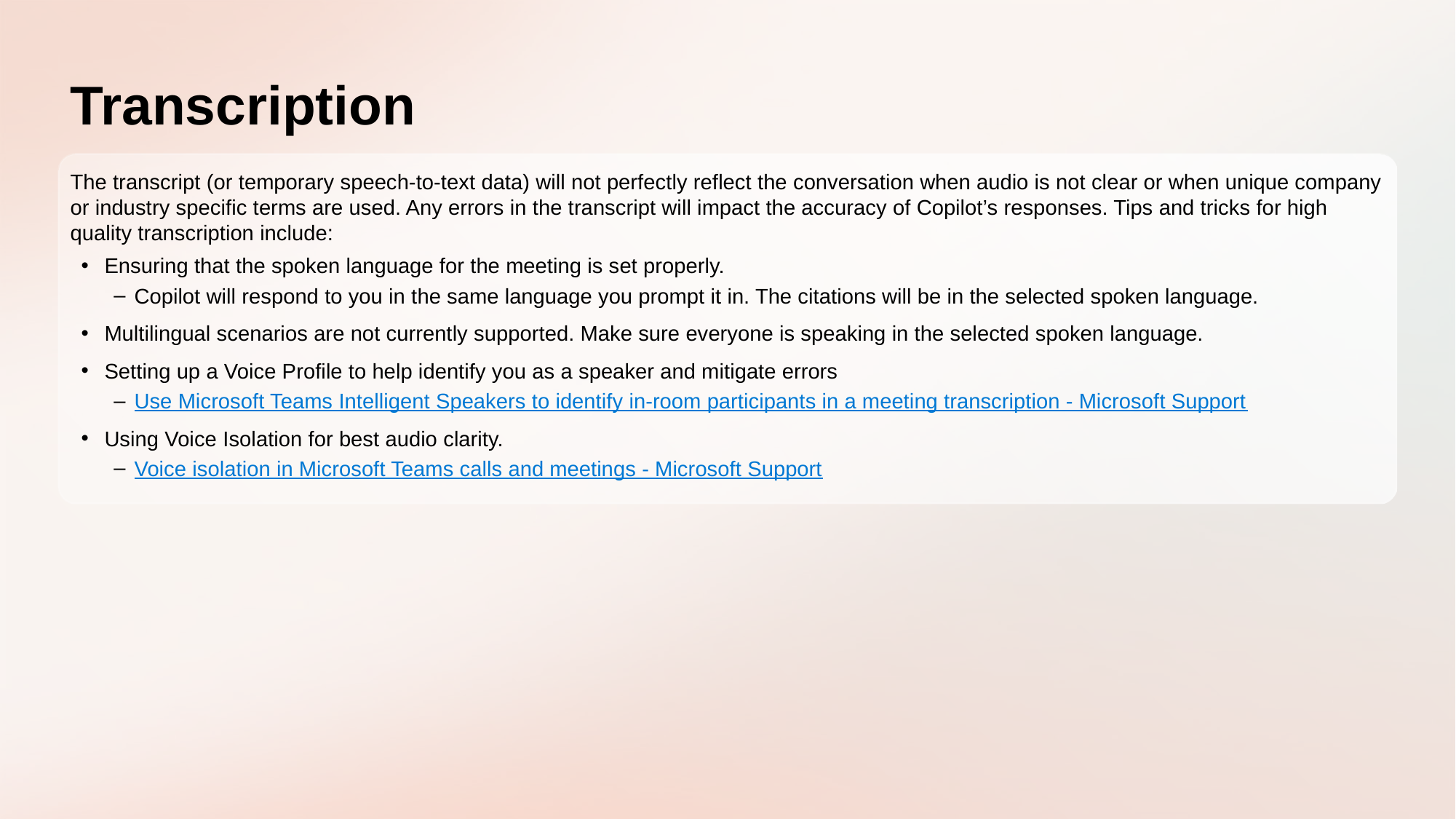

# Transcription

The transcript (or temporary speech-to-text data) will not perfectly reflect the conversation when audio is not clear or when unique company or industry specific terms are used. Any errors in the transcript will impact the accuracy of Copilot’s responses. Tips and tricks for high quality transcription include:
Ensuring that the spoken language for the meeting is set properly.
Copilot will respond to you in the same language you prompt it in. The citations will be in the selected spoken language.
Multilingual scenarios are not currently supported. Make sure everyone is speaking in the selected spoken language.
Setting up a Voice Profile to help identify you as a speaker and mitigate errors
Use Microsoft Teams Intelligent Speakers to identify in-room participants in a meeting transcription - Microsoft Support
Using Voice Isolation for best audio clarity.
Voice isolation in Microsoft Teams calls and meetings - Microsoft Support